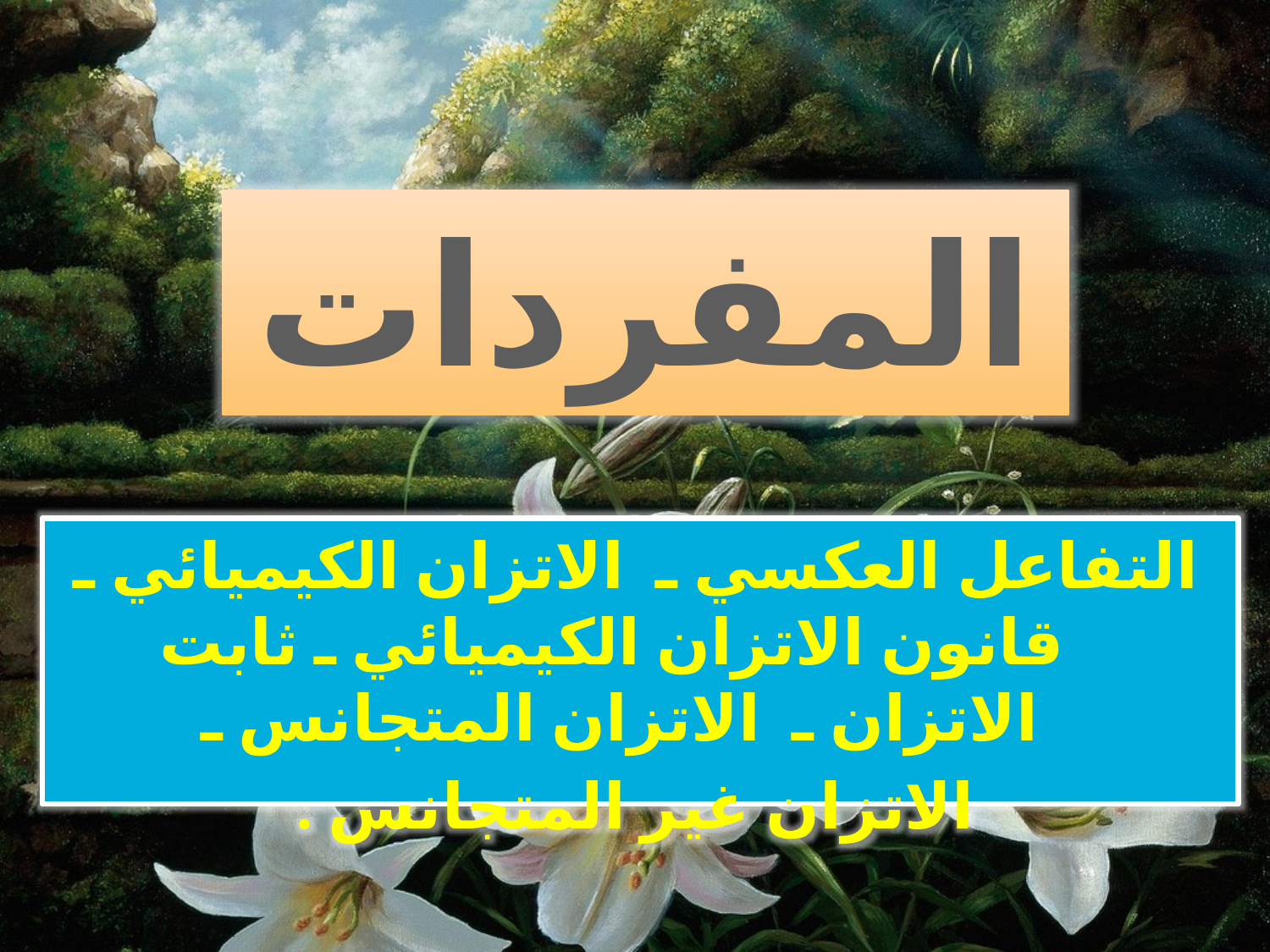

المفردات
التفاعل العكسي ـ  الاتزان الكيميائي ـ قانون الاتزان الكيميائي ـ ثابت الاتزان ـ  الاتزان المتجانس ـ
الاتزان غير المتجانس .